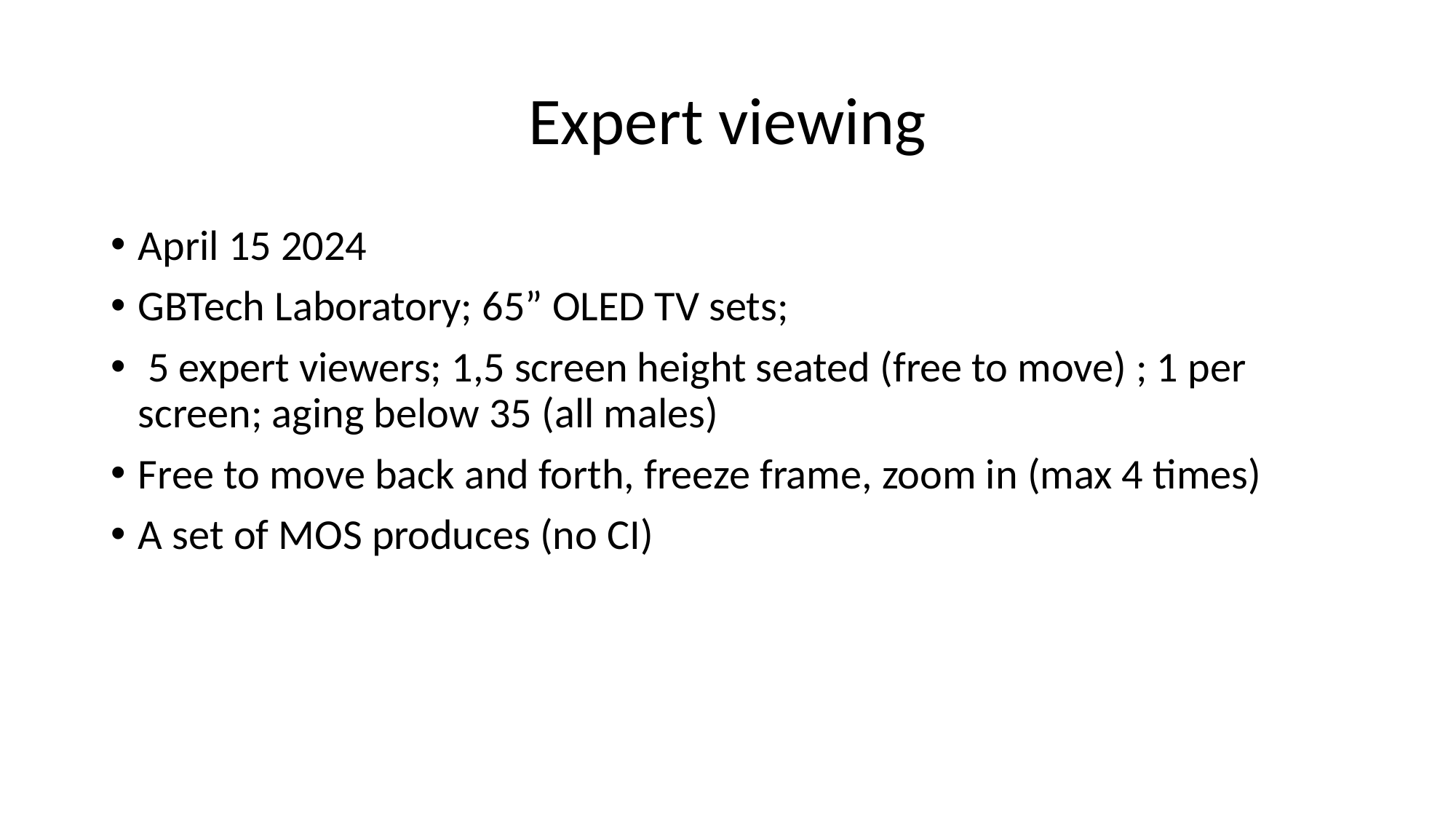

# Expert viewing
April 15 2024
GBTech Laboratory; 65” OLED TV sets;
 5 expert viewers; 1,5 screen height seated (free to move) ; 1 per screen; aging below 35 (all males)
Free to move back and forth, freeze frame, zoom in (max 4 times)
A set of MOS produces (no CI)